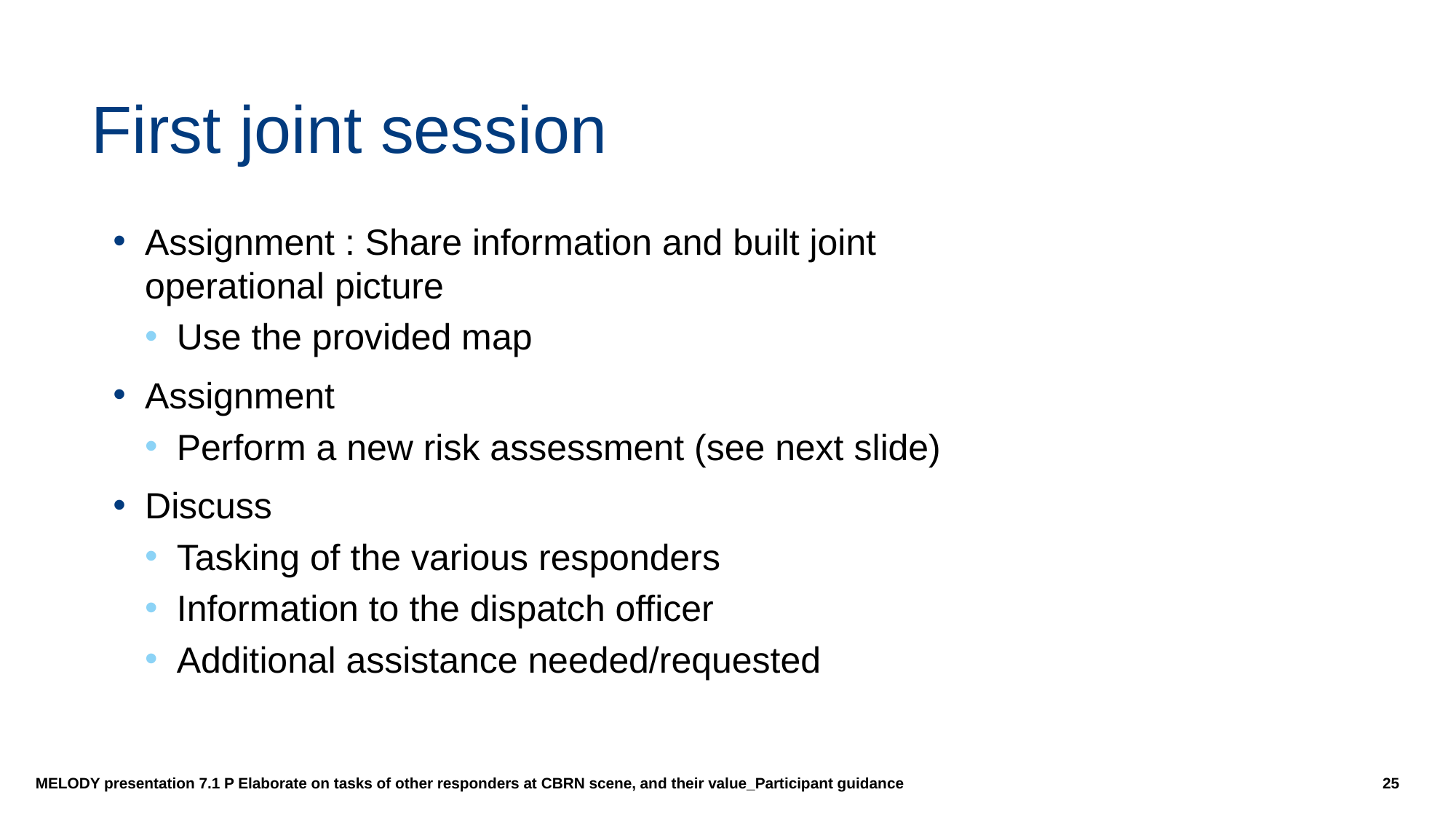

# First joint session
Assignment : Share information and built joint operational picture
Use the provided map
Assignment
Perform a new risk assessment (see next slide)
Discuss
Tasking of the various responders
Information to the dispatch officer
Additional assistance needed/requested

MELODY presentation 7.1 P Elaborate on tasks of other responders at CBRN scene, and their value_Participant guidance
25